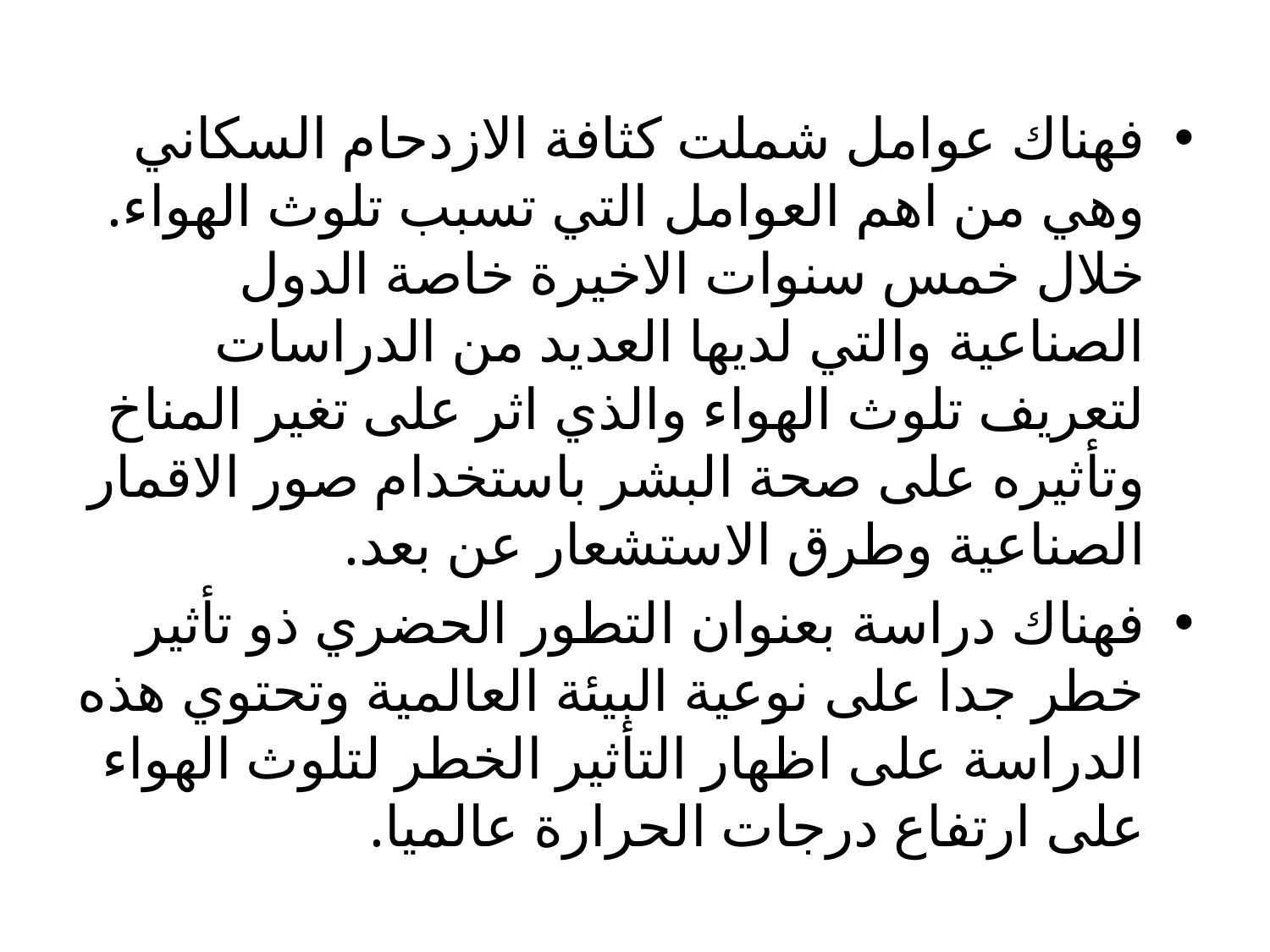

فهناك عوامل شملت كثافة الازدحام السكاني وهي من اهم العوامل التي تسبب تلوث الهواء. خلال خمس سنوات الاخيرة خاصة الدول الصناعية والتي لديها العديد من الدراسات لتعريف تلوث الهواء والذي اثر على تغير المناخ وتأثيره على صحة البشر باستخدام صور الاقمار الصناعية وطرق الاستشعار عن بعد.
فهناك دراسة بعنوان التطور الحضري ذو تأثير خطر جدا على نوعية البيئة العالمية وتحتوي هذه الدراسة على اظهار التأثير الخطر لتلوث الهواء على ارتفاع درجات الحرارة عالميا.